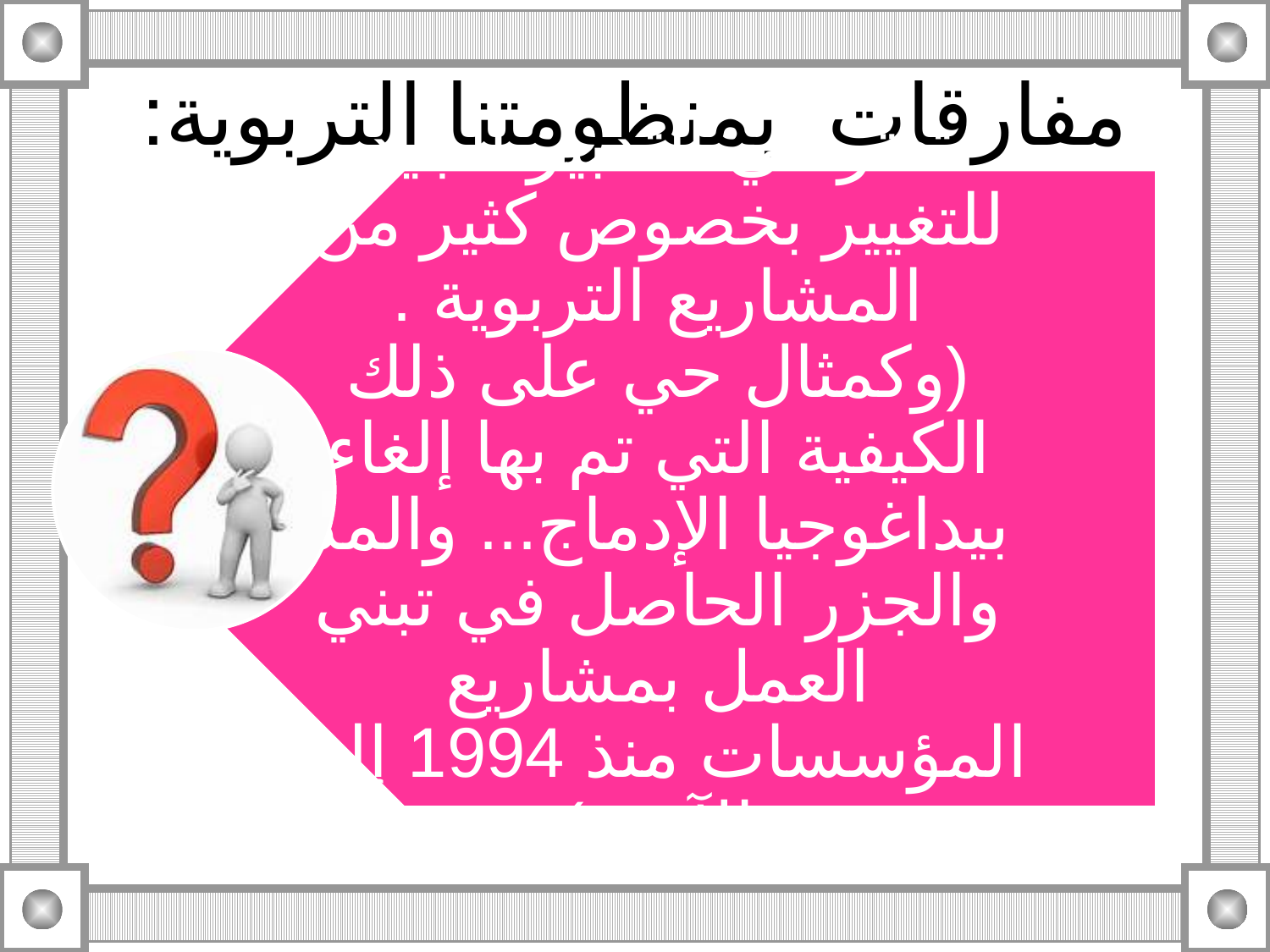

# مفارقات  بمنظومتنا التربوية:
تعثر في التدبير الجيد للتغيير بخصوص كثير من المشاريع التربوية . (وكمثال حي على ذلك الكيفية التي تم بها إلغاء بيداغوجيا الإدماج... والمد والجزر الحاصل في تبني العمل بمشاريع المؤسسات منذ 1994 إلى الآن...)